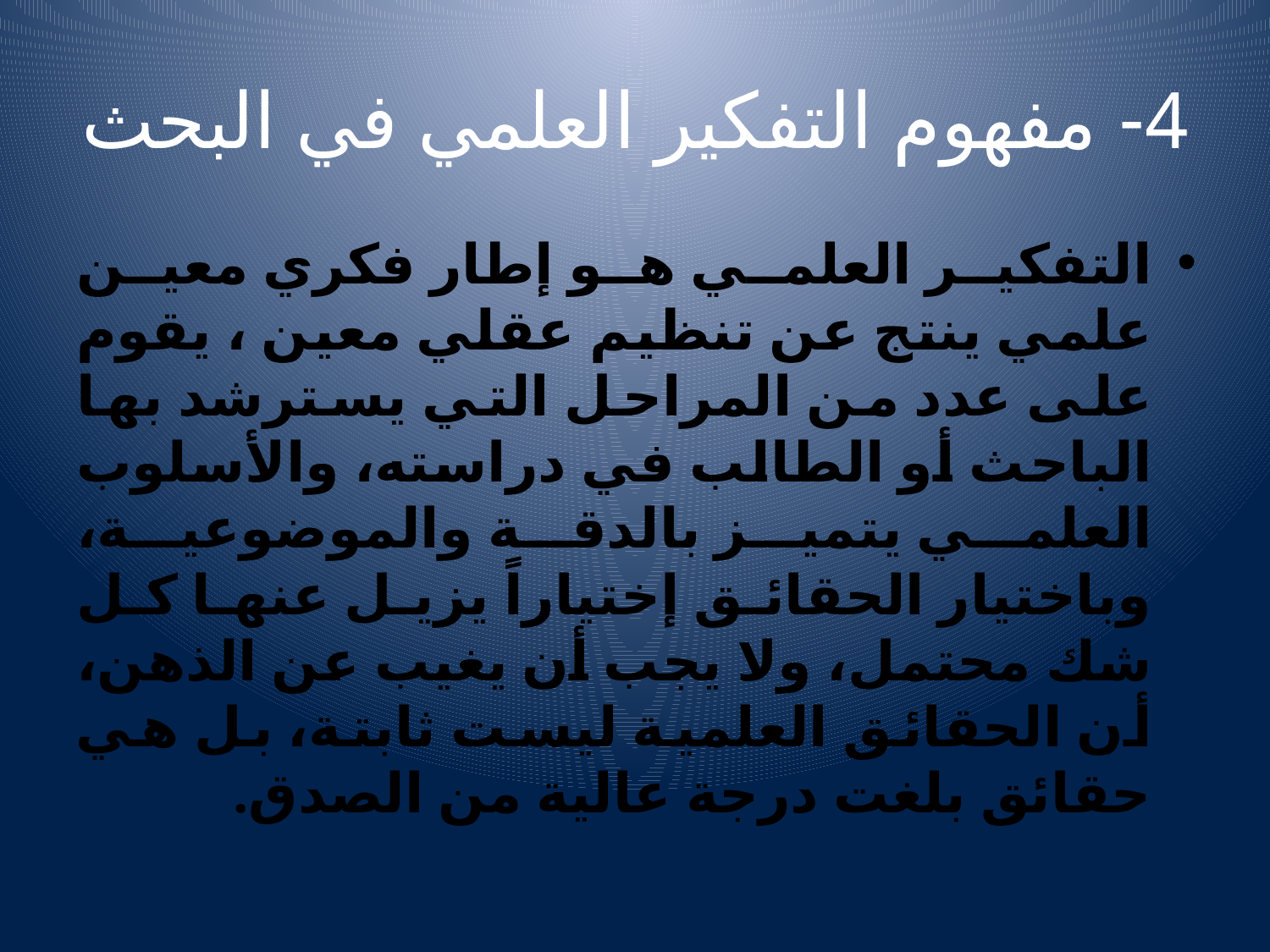

# 4- مفهوم التفكير العلمي في البحث
التفكير العلمي هو إطار فكري معين علمي ينتج عن تنظيم عقلي معين ، يقوم على عدد من المراحل التي يسترشد بها الباحث أو الطالب في دراسته، والأسلوب العلمي يتميز بالدقة والموضوعية، وباختيار الحقائق إختياراً يزيل عنها كل شك محتمل، ولا يجب أن يغيب عن الذهن، أن الحقائق العلمية ليست ثابتة، بل هي حقائق بلغت درجة عالية من الصدق.